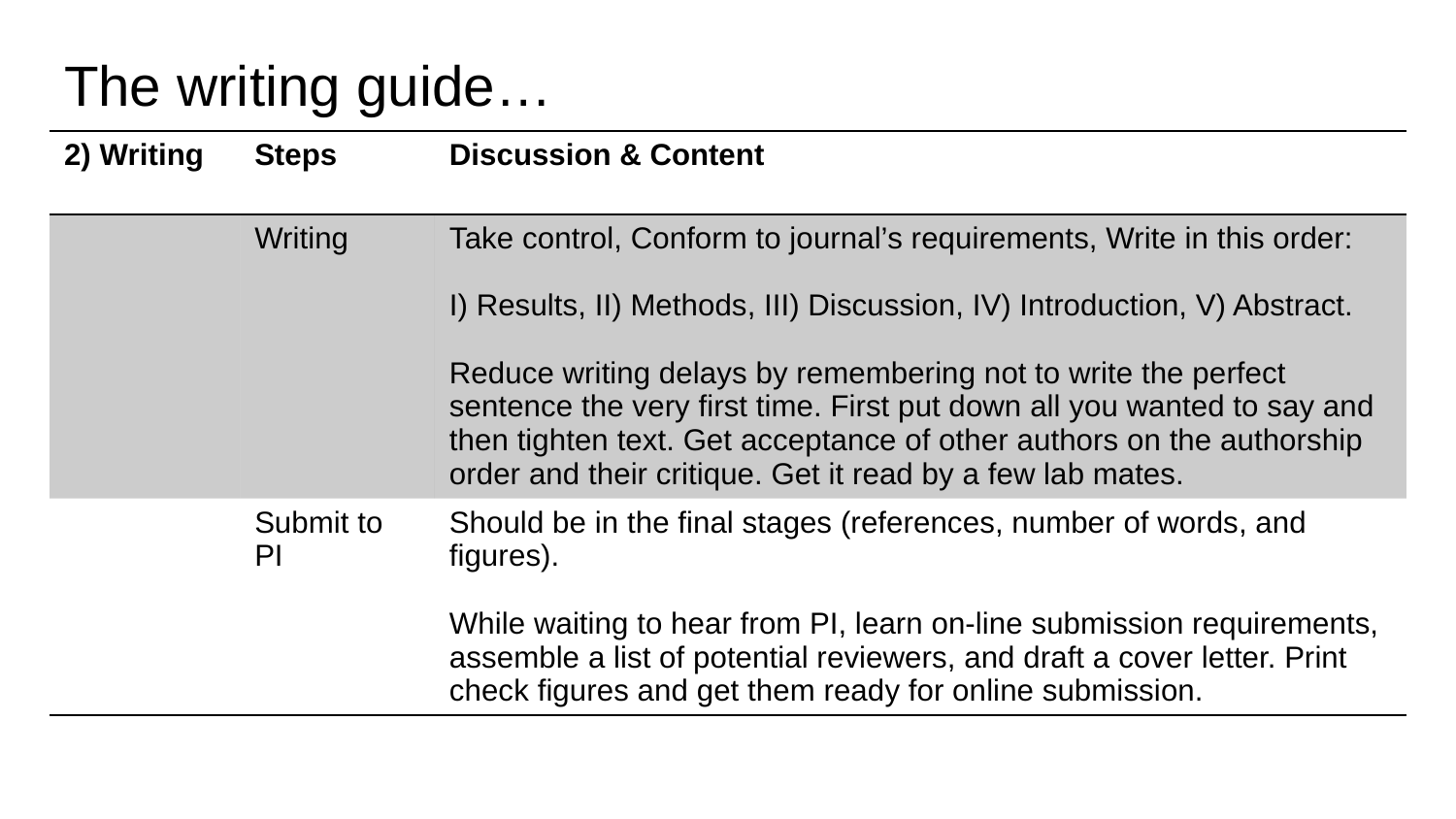

# The writing guide…
| 2) Writing | Steps | Discussion & Content |
| --- | --- | --- |
|  | Writing | Take control, Conform to journal’s requirements, Write in this order:  I) Results, II) Methods, III) Discussion, IV) Introduction, V) Abstract. Reduce writing delays by remembering not to write the perfect sentence the very first time. First put down all you wanted to say and then tighten text. Get acceptance of other authors on the authorship order and their critique. Get it read by a few lab mates. |
|  | Submit to PI | Should be in the final stages (references, number of words, and figures). While waiting to hear from PI, learn on-line submission requirements, assemble a list of potential reviewers, and draft a cover letter. Print check figures and get them ready for online submission. |